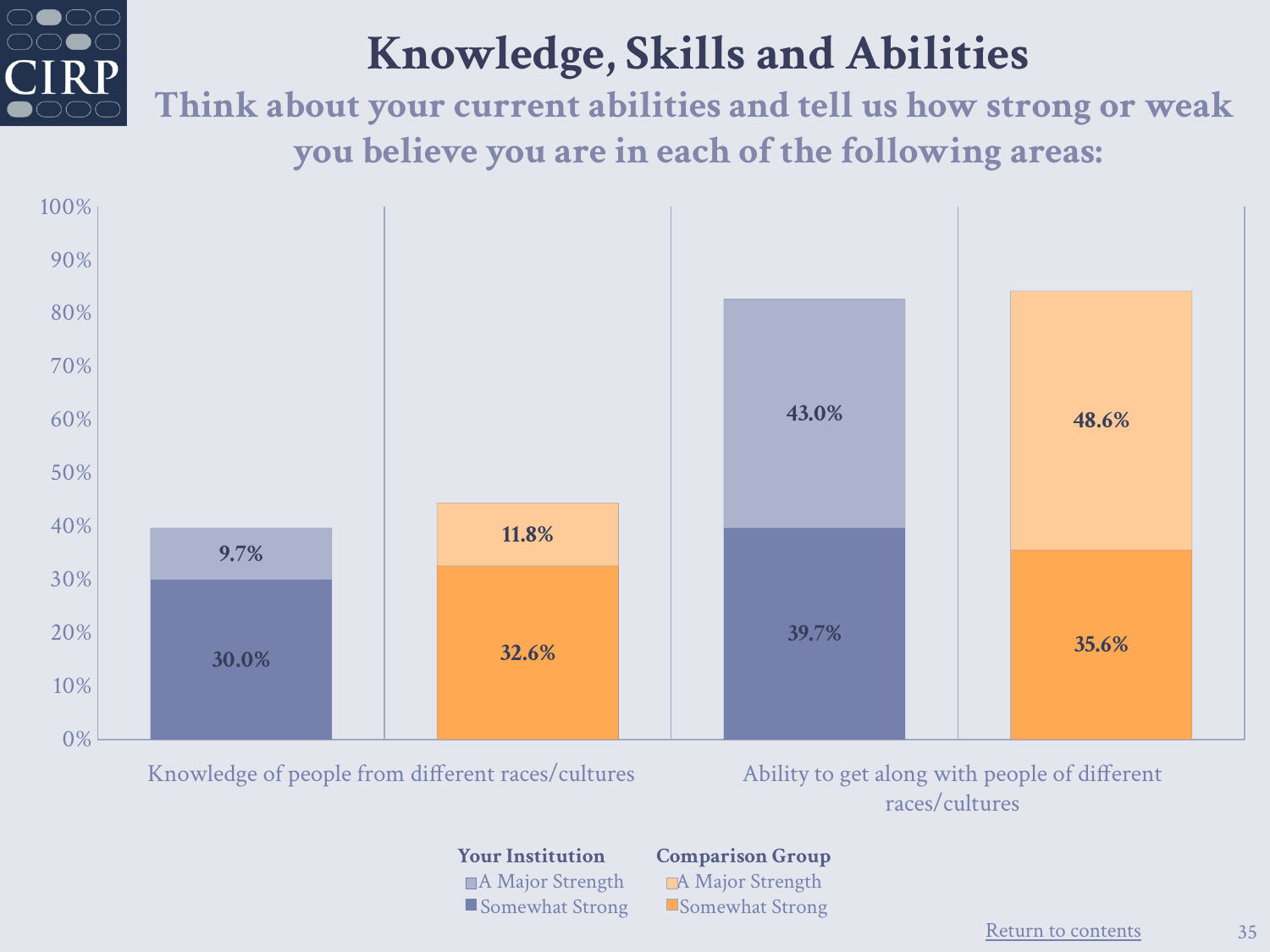

# Knowledge, Skills and Abilities Think about your current abilities and tell us how strong or weak you believe you are in each of the following areas:

### Chart

| Category | Somewhat Strong | A Major Strength |
|---|---|---|
| Your Institution | 0.3 | 0.097 |
| Comparison Group | 0.326 | 0.118 |
| Your Institution | 0.397 | 0.43 |
| Comparison Group | 0.356 | 0.486 |
Knowledge of people from different races/cultures
Ability to get along with people of different races/cultures
Your Institution            Comparison Group
     A Major Strength           A Major Strength
     Somewhat Strong           Somewhat Strong

35